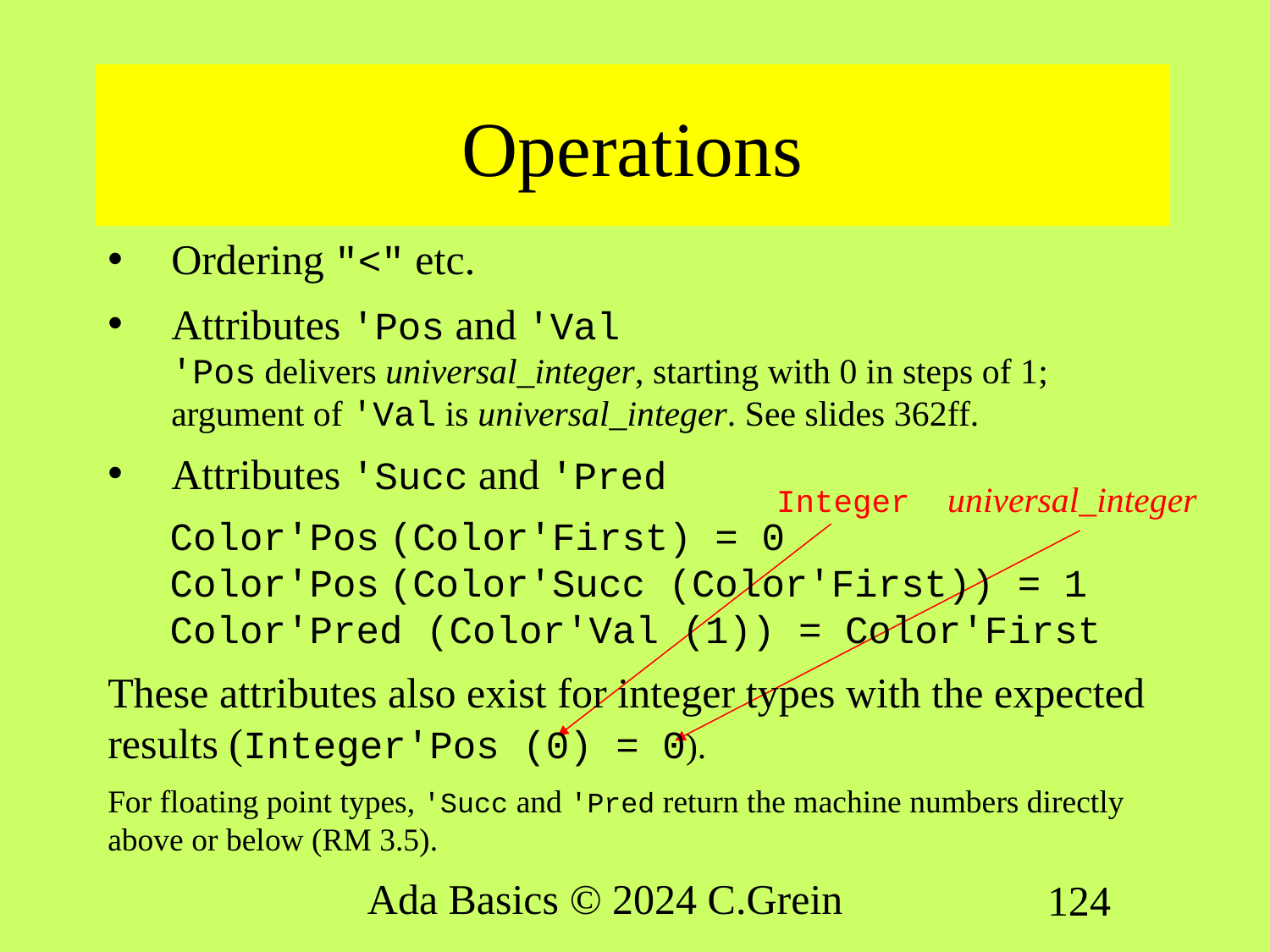

# Operations
Ordering "<" etc.
Attributes 'Pos and 'Val
'Pos delivers universal_integer, starting with 0 in steps of 1; argument of 'Val is universal_integer. See slides 362ff.
Attributes 'Succ and 'Pred
Color'Pos (Color'First) = 0
Color'Pos (Color'Succ (Color'First)) = 1
Color'Pred (Color'Val (1)) = Color'First
These attributes also exist for integer types with the expected results (Integer'Pos (0) = 0).
For floating point types, 'Succ and 'Pred return the machine numbers directly above or below (RM 3.5).
universal_integer
Integer
Ada Basics © 2024 C.Grein
124